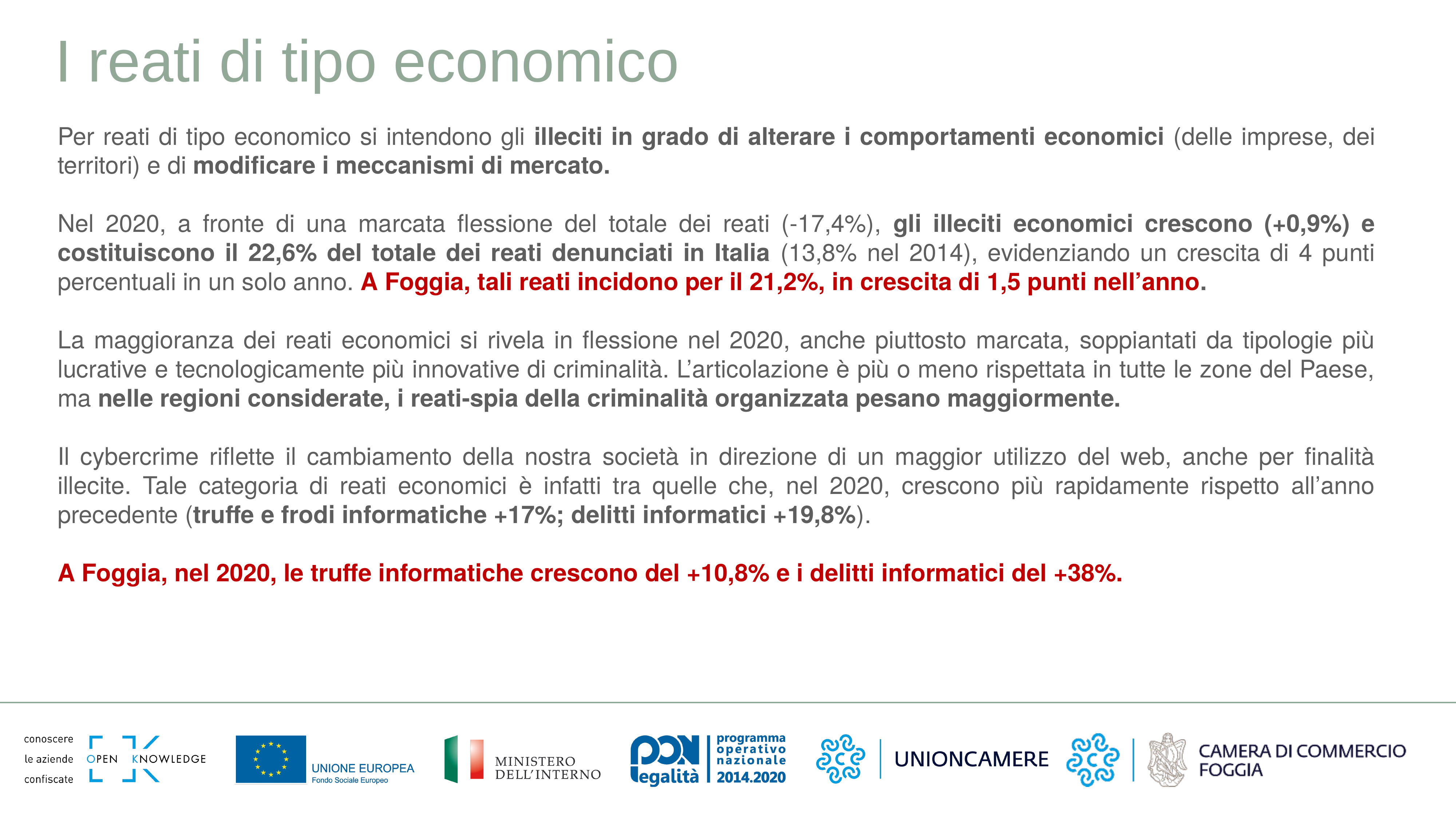

I reati di tipo economico
Per reati di tipo economico si intendono gli illeciti in grado di alterare i comportamenti economici (delle imprese, dei territori) e di modificare i meccanismi di mercato.

Nel 2020, a fronte di una marcata flessione del totale dei reati (-17,4%), gli illeciti economici crescono (+0,9%) e costituiscono il 22,6% del totale dei reati denunciati in Italia (13,8% nel 2014), evidenziando un crescita di 4 punti percentuali in un solo anno. A Foggia, tali reati incidono per il 21,2%, in crescita di 1,5 punti nell’anno.

La maggioranza dei reati economici si rivela in flessione nel 2020, anche piuttosto marcata, soppiantati da tipologie più lucrative e tecnologicamente più innovative di criminalità. L’articolazione è più o meno rispettata in tutte le zone del Paese, ma nelle regioni considerate, i reati-spia della criminalità organizzata pesano maggiormente.

Il cybercrime riflette il cambiamento della nostra società in direzione di un maggior utilizzo del web, anche per finalità illecite. Tale categoria di reati economici è infatti tra quelle che, nel 2020, crescono più rapidamente rispetto all’anno precedente (truffe e frodi informatiche +17%; delitti informatici +19,8%).

A Foggia, nel 2020, le truffe informatiche crescono del +10,8% e i delitti informatici del +38%.